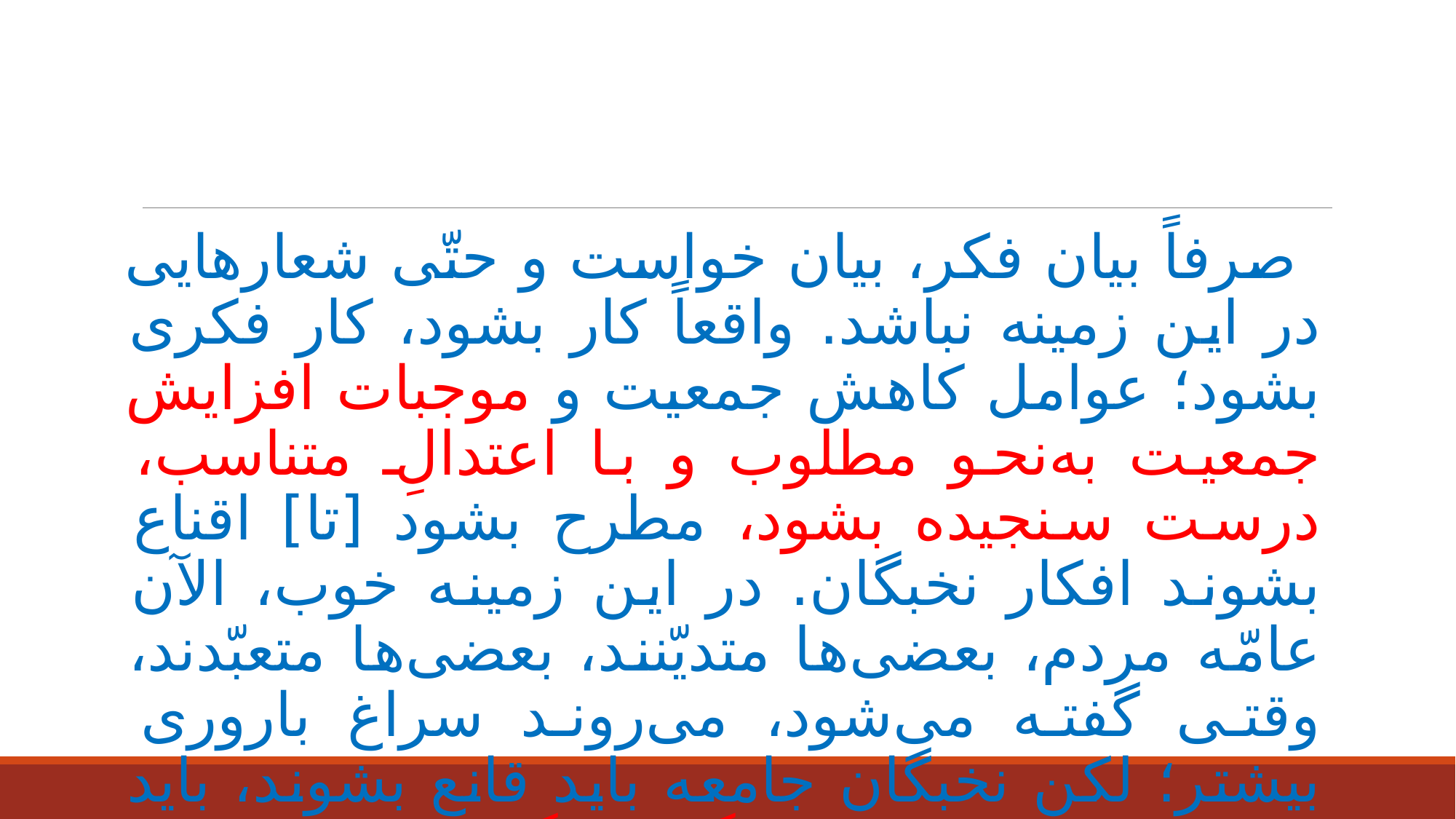

صرفاً بیان فکر، بیان خواست و حتّی شعارهایی در این زمینه نباشد. واقعاً کار بشود، کار فکری بشود؛ عوامل کاهش جمعیت و موجبات افزایش جمعیت به‌نحو مطلوب و با اعتدالِ متناسب، درست سنجیده بشود، مطرح بشود [تا] اقناع بشوند افکار نخبگان. در این زمینه خوب، الآن عامّه مردم، بعضی‌ها متدیّنند، بعضی‌ها متعبّدند، وقتی گفته می‌شود، می‌روند سراغ باروری بیشتر؛ لکن نخبگان جامعه باید قانع بشوند، باید مسئله را قبول کنند؛ اگر نخبگان قبول کردند، کار سهل می‌شود، کار فرهنگ سازی آسان می‌شود.